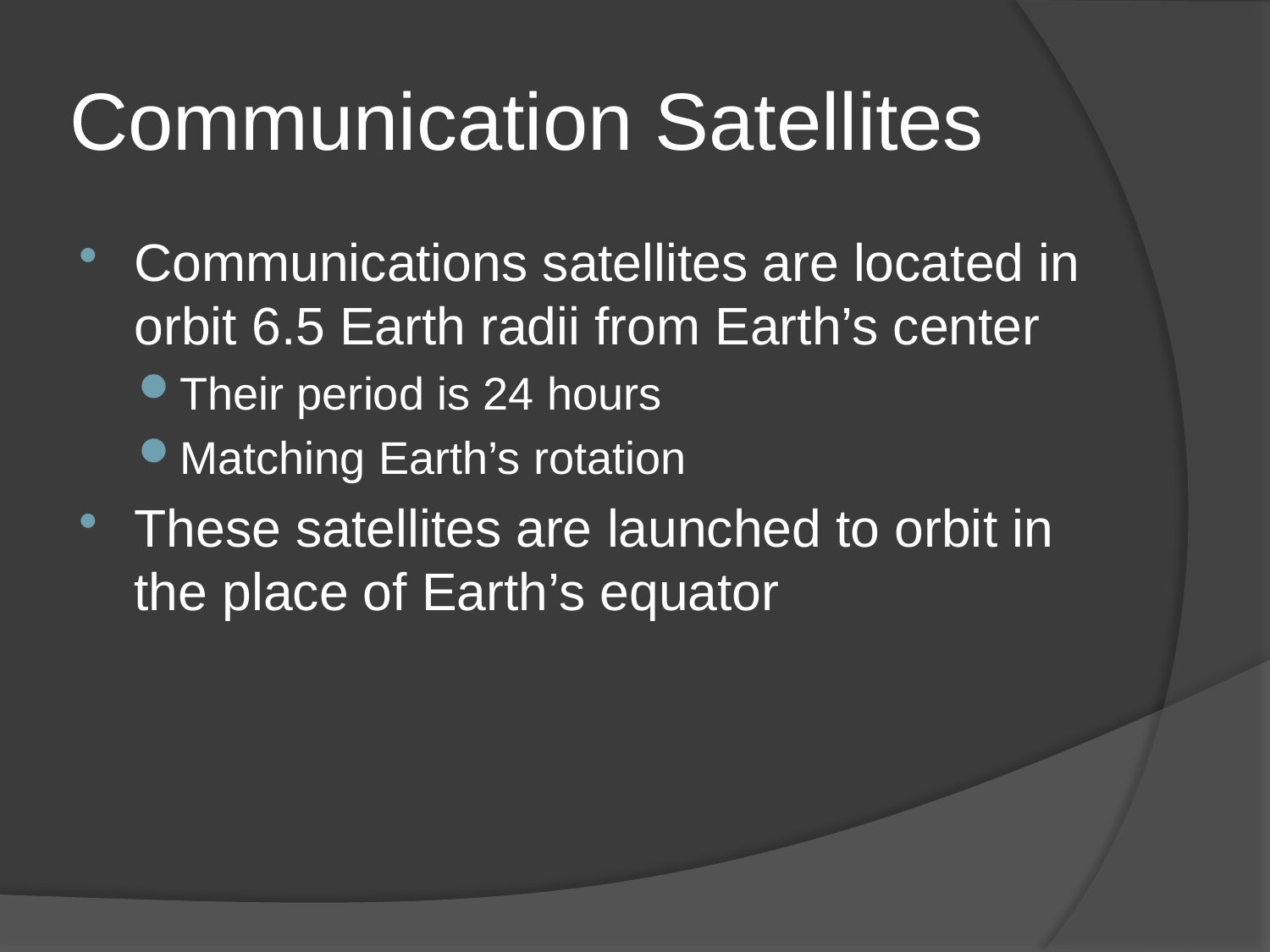

# Communication Satellites
Communications satellites are located in orbit 6.5 Earth radii from Earth’s center
Their period is 24 hours
Matching Earth’s rotation
These satellites are launched to orbit in the place of Earth’s equator